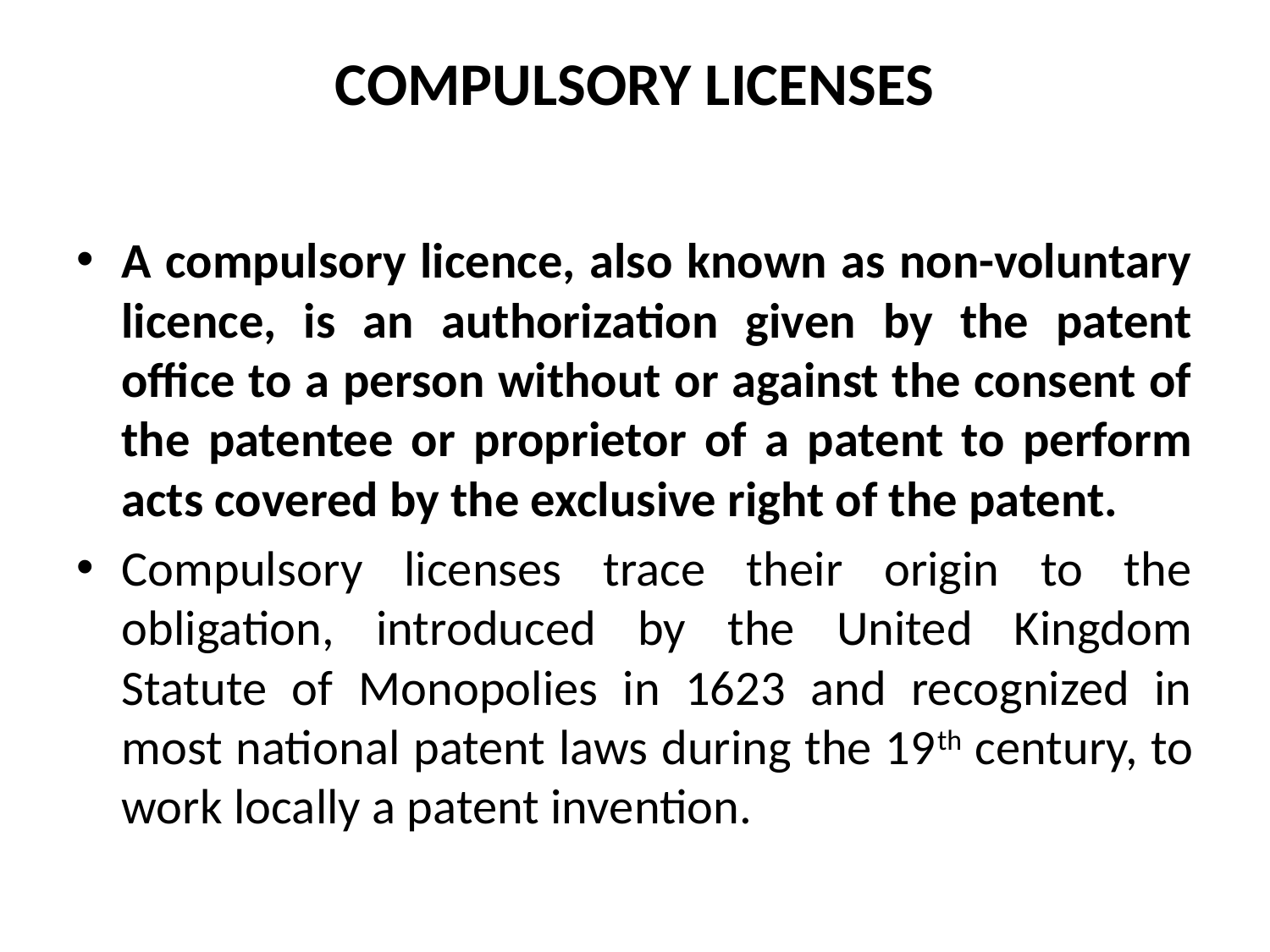

# COMPULSORY LICENSES
A compulsory licence, also known as non-voluntary licence, is an authorization given by the patent office to a person without or against the consent of the patentee or proprietor of a patent to perform acts covered by the exclusive right of the patent.
Compulsory licenses trace their origin to the obligation, introduced by the United Kingdom Statute of Monopolies in 1623 and recognized in most national patent laws during the 19th century, to work locally a patent invention.